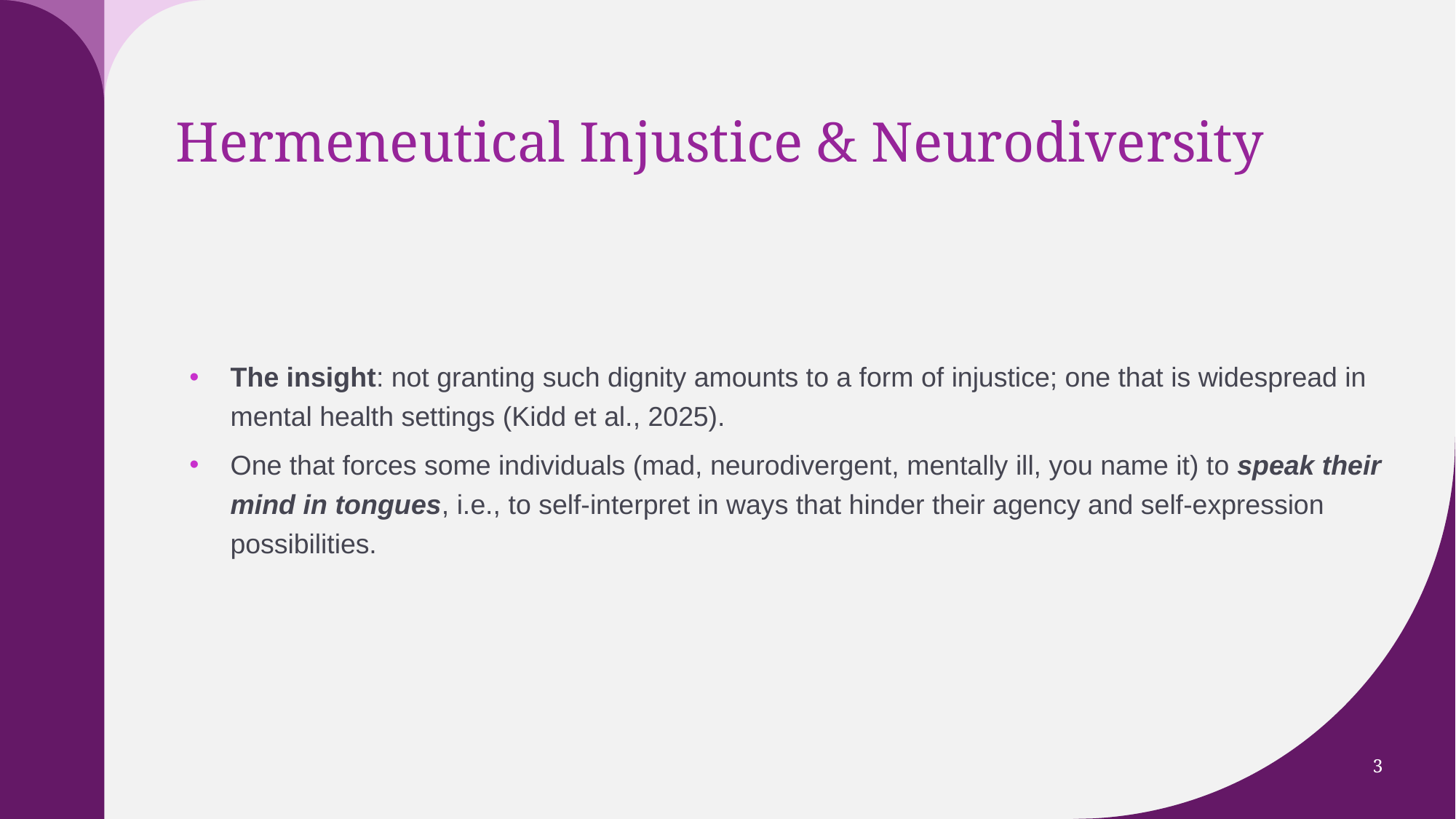

# Hermeneutical Injustice & Neurodiversity
The insight: not granting such dignity amounts to a form of injustice; one that is widespread in mental health settings (Kidd et al., 2025).
One that forces some individuals (mad, neurodivergent, mentally ill, you name it) to speak their mind in tongues, i.e., to self-interpret in ways that hinder their agency and self-expression possibilities.
3